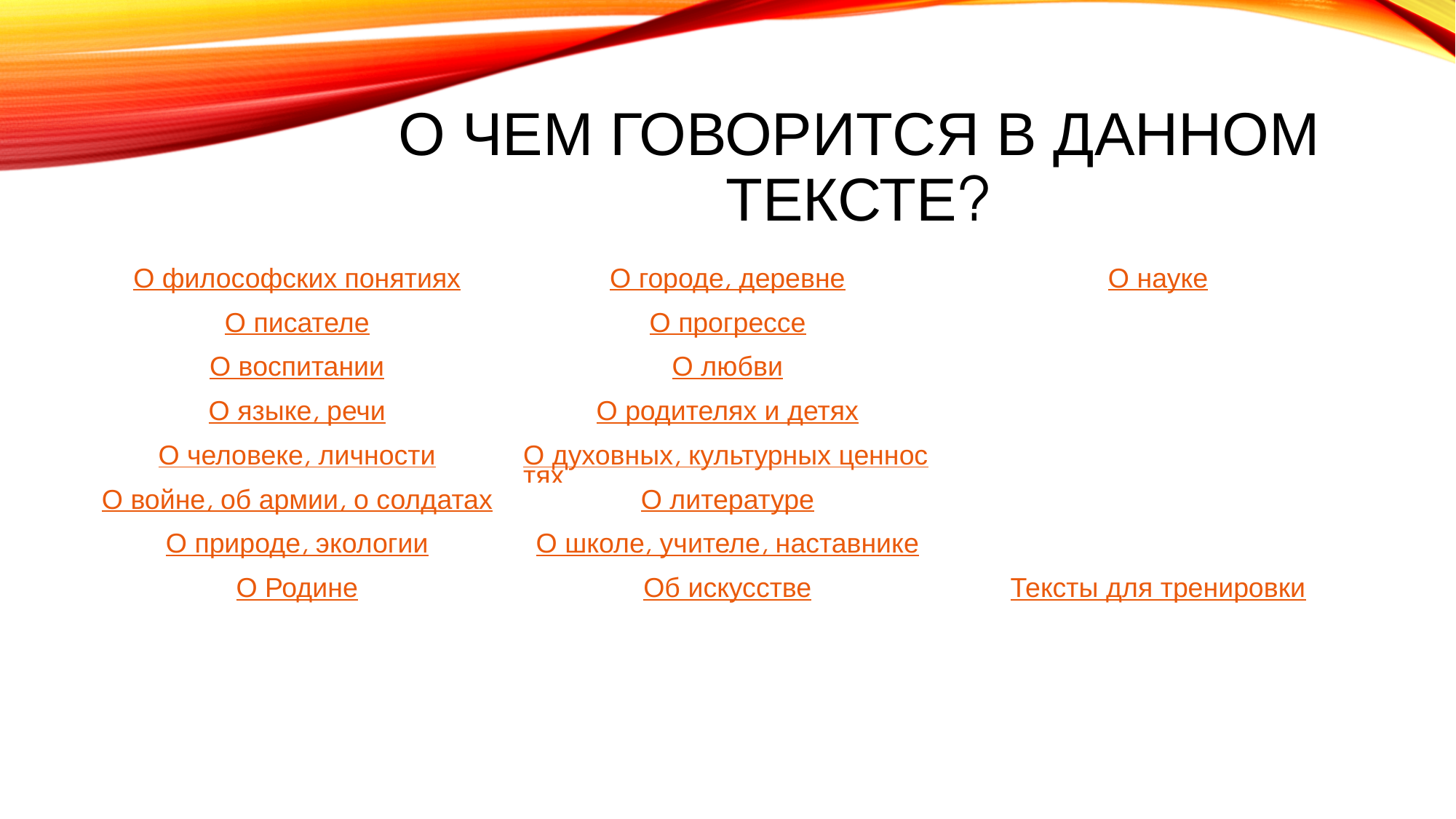

# О чем говорится в данном тексте?
| О философских понятиях | О городе, деревне | О науке |
| --- | --- | --- |
| О писателе | О прогрессе |  |
| О воспитании | О любви |  |
| О языке, речи | О родителях и детях |  |
| О человеке, личности | О духовных, культурных ценностях |  |
| О войне, об армии, о солдатах | О литературе |  |
| О природе, экологии | О школе, учителе, наставнике |  |
| О Родине | Об искусстве | Тексты для тренировки |